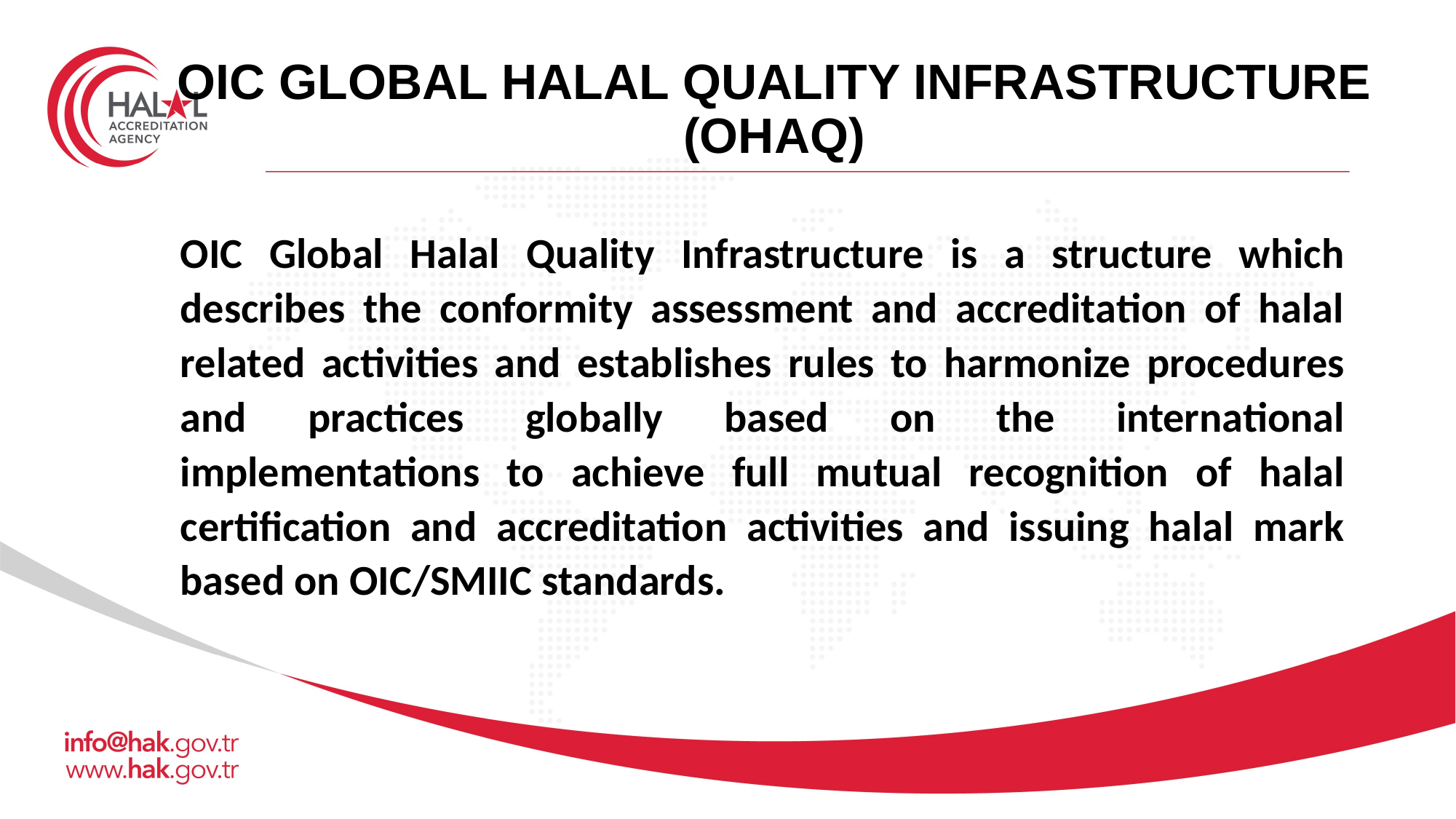

# OIC GLOBAL HALAL QUALITY INFRASTRUCTURE (OHAQ)
OIC Global Halal Quality Infrastructure is a structure which describes the conformity assessment and accreditation of halal related activities and establishes rules to harmonize procedures and practices globally based on the international implementations to achieve full mutual recognition of halal certification and accreditation activities and issuing halal mark based on OIC/SMIIC standards.